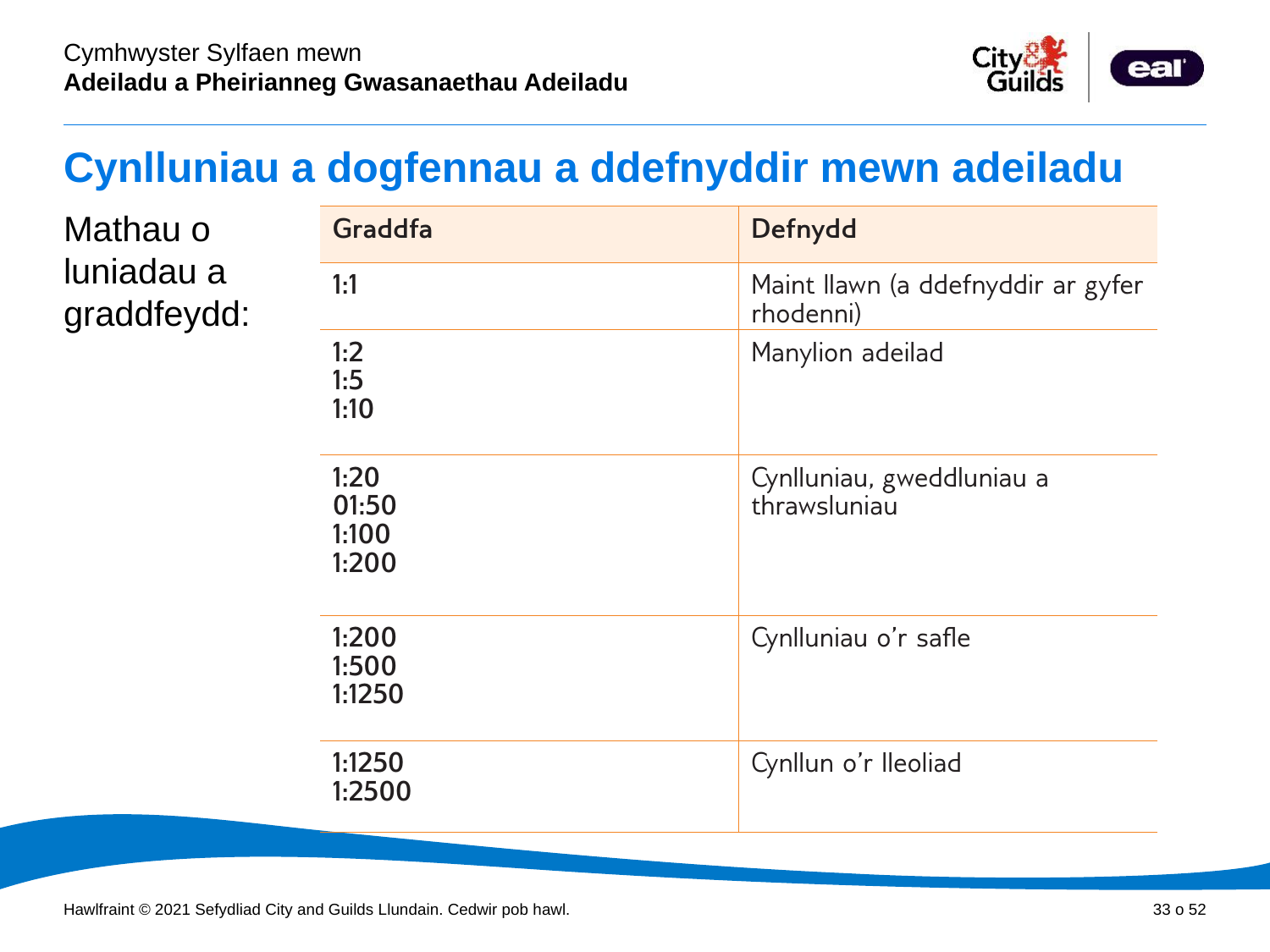

# Cynlluniau a dogfennau a ddefnyddir mewn adeiladu
Mathau o luniadau a graddfeydd:

| Graddfa | Defnydd |
| --- | --- |
| 1:1 | Maint llawn (a ddefnyddir ar gyfer rhodenni) |
| 1:2 1:5 1:10 | Manylion adeilad |
| 1:20 01:50 1:100 1:200 | Cynlluniau, gweddluniau a thrawsluniau |
| 1:200 1:500 1:1250 | Cynlluniau o’r safle |
| 1:1250 1:2500 | Cynllun o’r lleoliad |